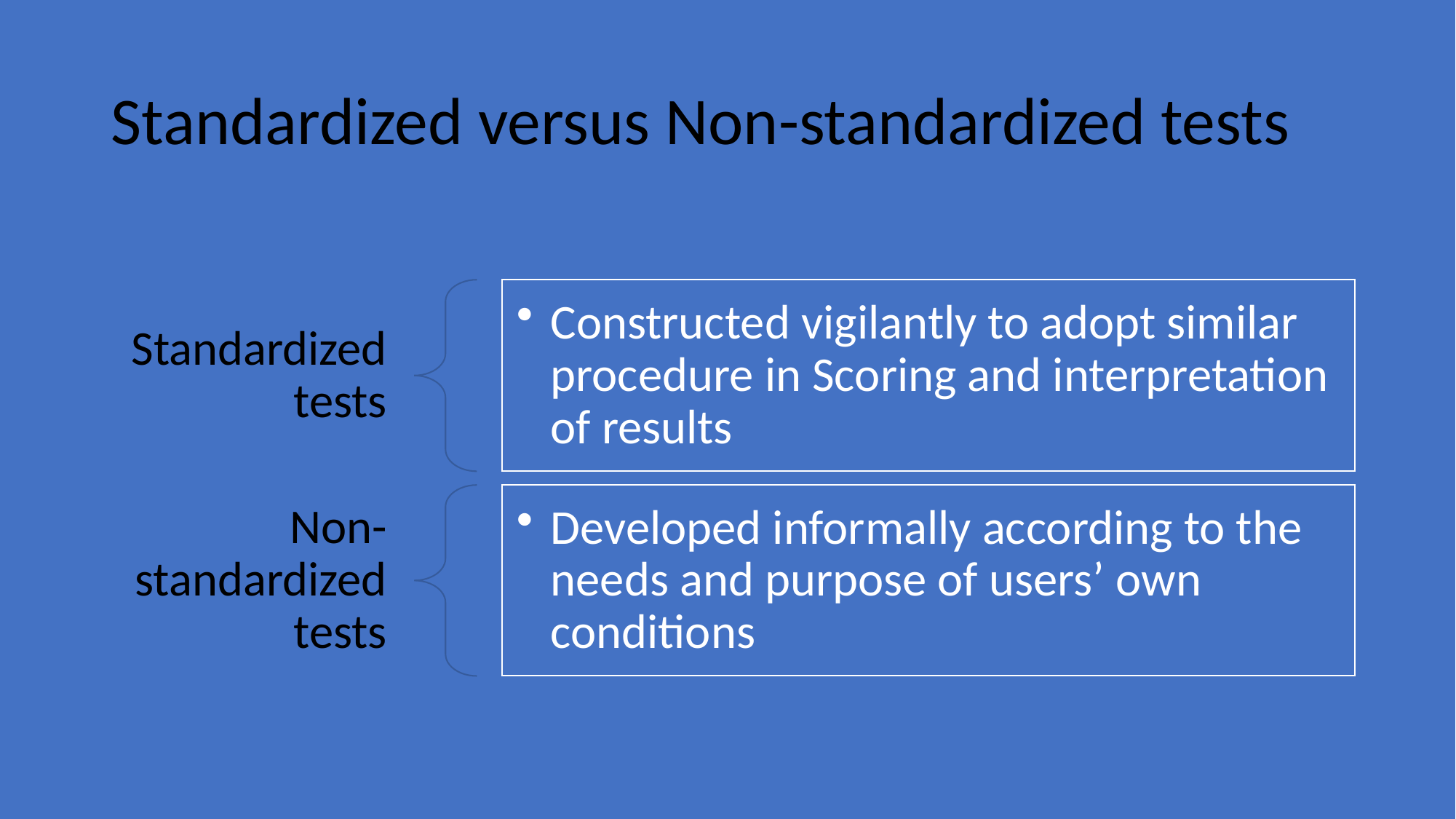

# Standardized versus Non-standardized tests
Standardized tests
Constructed vigilantly to adopt similar procedure in Scoring and interpretation of results
Non-standardized tests
Developed informally according to the needs and purpose of users’ own conditions